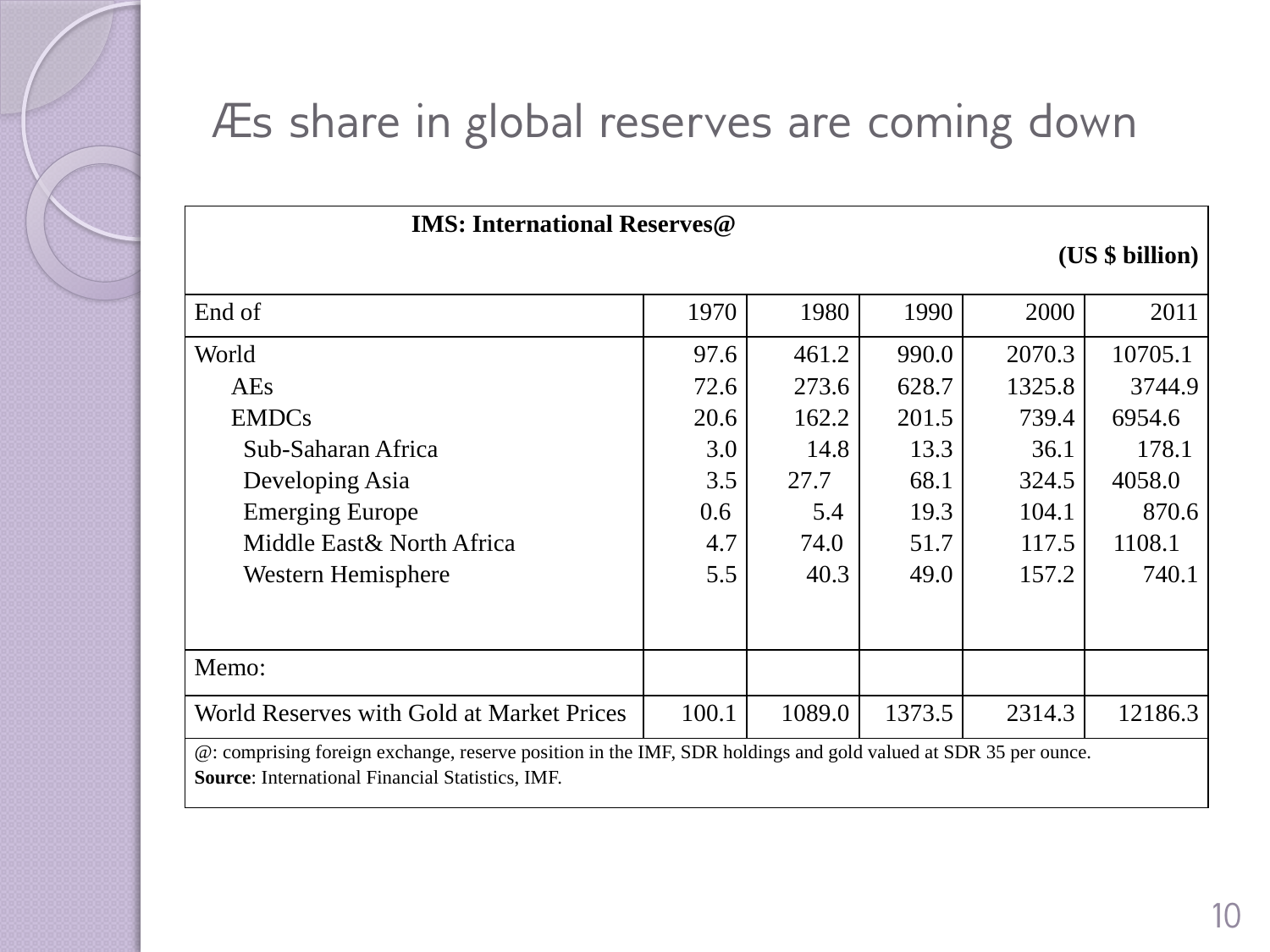

# AEs share in global reserves are coming down
| IMS: International Reserves@ (US $ billion) |  |  |  |  |  |
| --- | --- | --- | --- | --- | --- |
| End of | 1970 | 1980 | 1990 | 2000 | 2011 |
| World AEs EMDCs Sub-Saharan Africa Developing Asia Emerging Europe Middle East& North Africa Western Hemisphere | 97.6 72.6 20.6 3.0 3.5 0.6 4.7 5.5 | 461.2 273.6 162.2 14.8 27.7 5.4 74.0 40.3 | 990.0 628.7 201.5 13.3 68.1 19.3 51.7 49.0 | 2070.3 1325.8 739.4 36.1 324.5 104.1 117.5 157.2 | 10705.1 3744.9 6954.6 178.1 4058.0 870.6 1108.1 740.1 |
| Memo: |  |  |  |  |  |
| World Reserves with Gold at Market Prices | 100.1 | 1089.0 | 1373.5 | 2314.3 | 12186.3 |
| @: comprising foreign exchange, reserve position in the IMF, SDR holdings and gold valued at SDR 35 per ounce. Source: International Financial Statistics, IMF. |  |  |  |  |  |
10